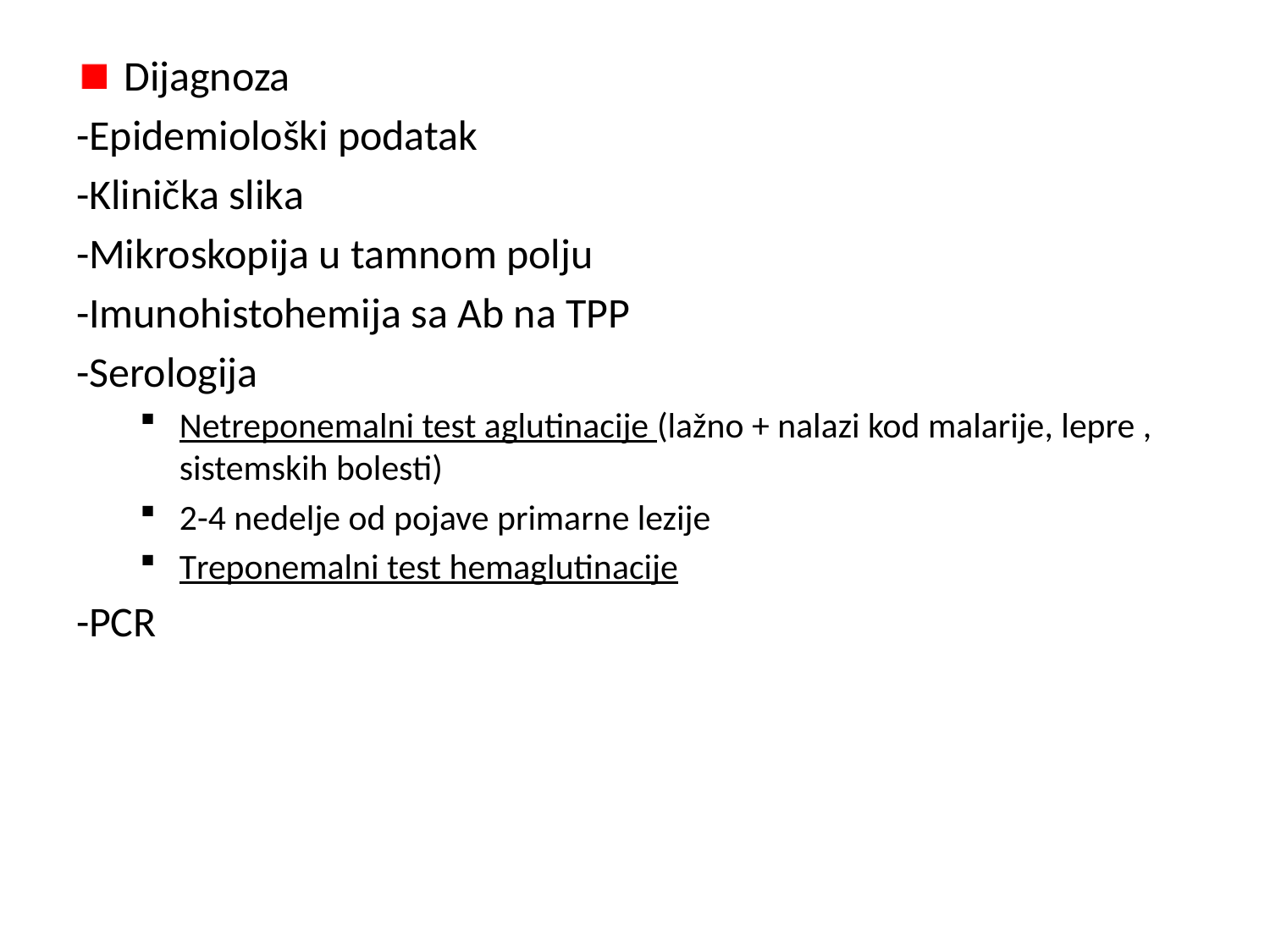

Dijagnoza
-Epidemiološki podatak
-Klinička slika
-Mikroskopija u tamnom polju
-Imunohistohemija sa Ab na TPP
-Serologija
Netreponemalni test aglutinacije (lažno + nalazi kod malarije, lepre , sistemskih bolesti)
2-4 nedelje od pojave primarne lezije
Treponemalni test hemaglutinacije
-PCR